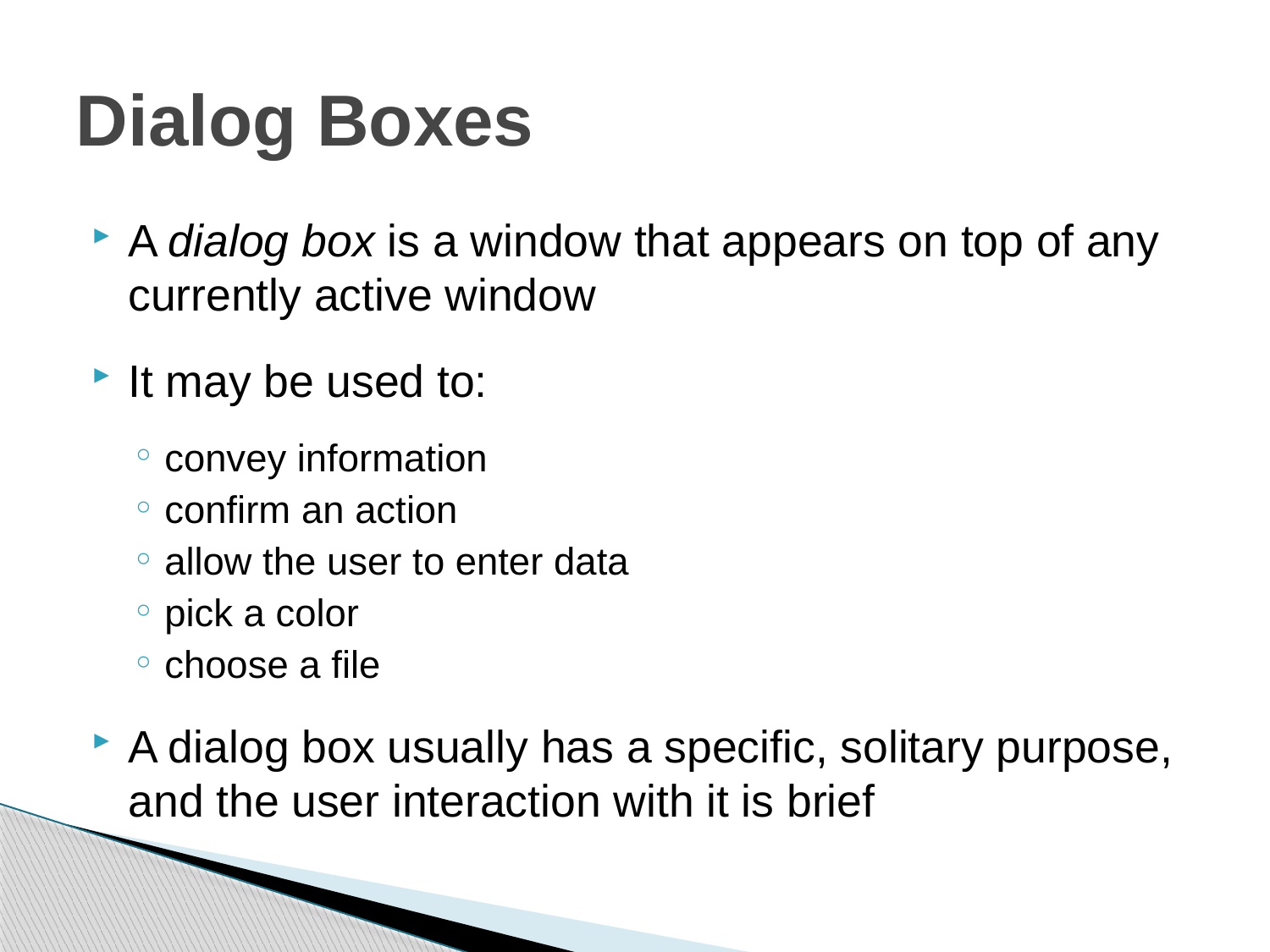

# Dialog Boxes
A dialog box is a window that appears on top of any currently active window
It may be used to:
convey information
confirm an action
allow the user to enter data
pick a color
choose a file
A dialog box usually has a specific, solitary purpose, and the user interaction with it is brief